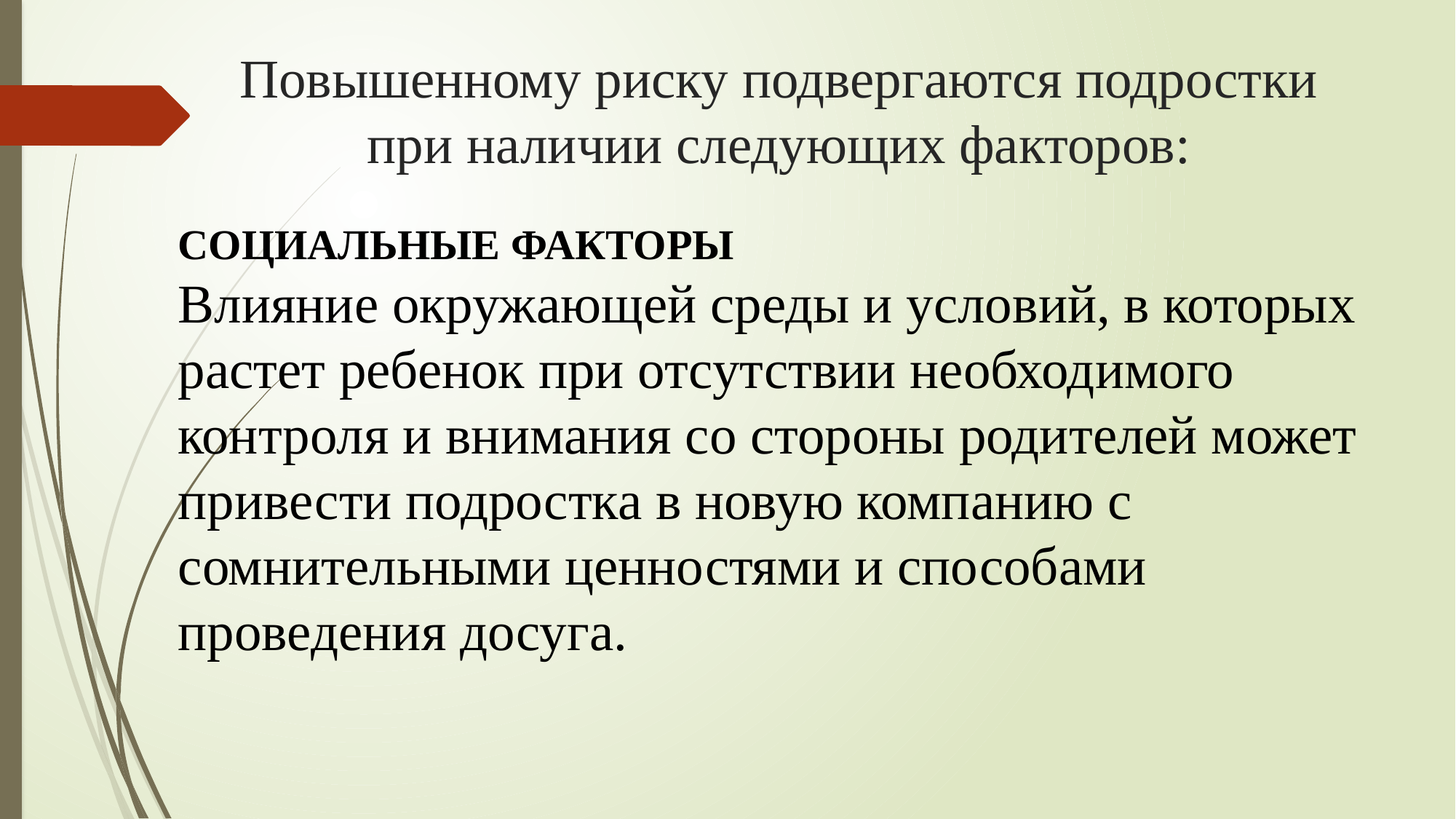

# Повышенному риску подвергаются подростки при наличии следующих факторов:
СОЦИАЛЬНЫЕ ФАКТОРЫ
Влияние окружающей среды и условий, в которых растет ребенок при отсутствии необходимого контроля и внимания со стороны родителей может привести подростка в новую компанию с сомнительными ценностями и способами проведения досуга.